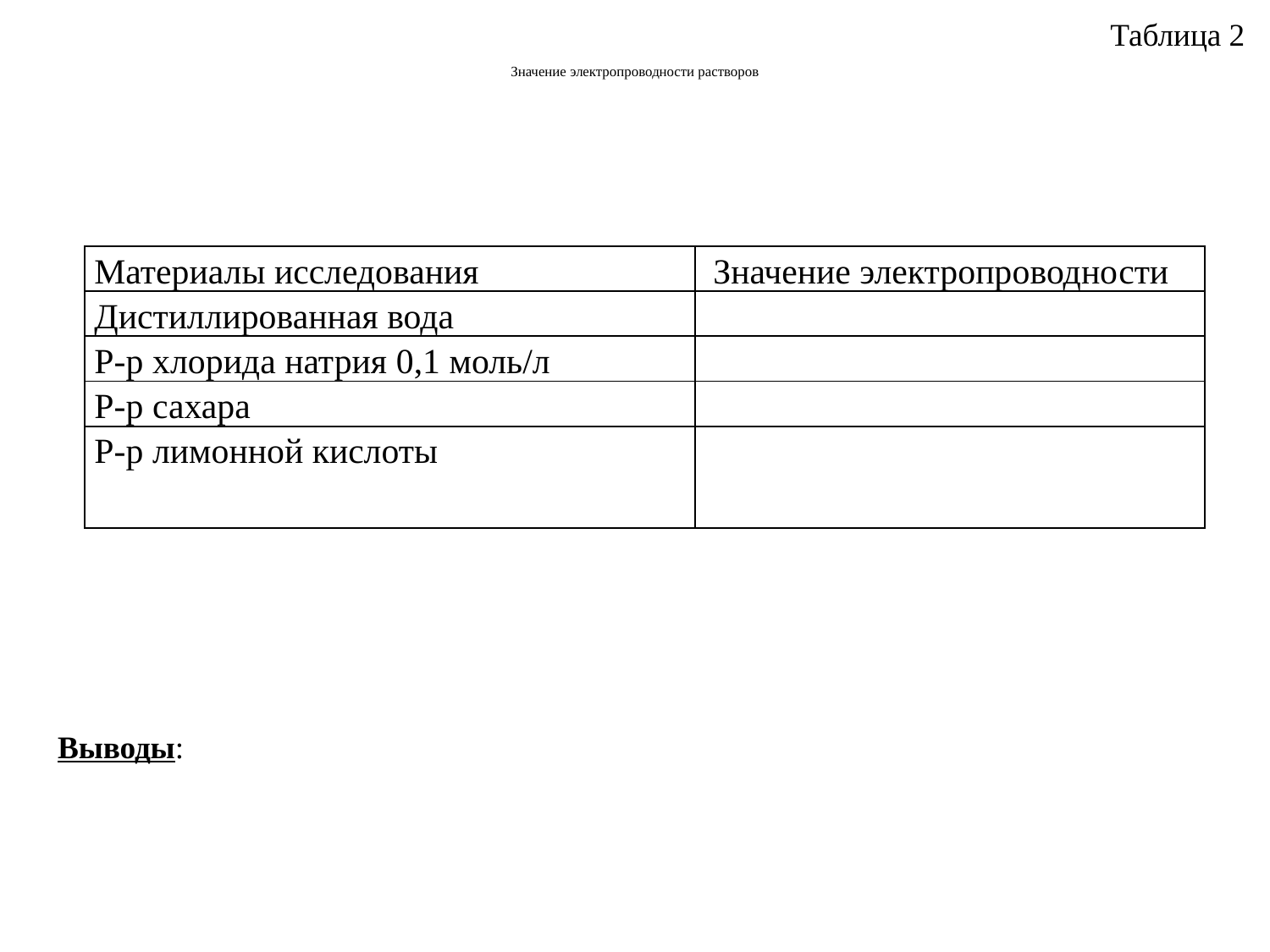

Таблица 2
# Значение электропроводности растворов
| Материалы исследования | Значение электропроводности |
| --- | --- |
| Дистиллированная вода |  |
| Р-р хлорида натрия 0,1 моль/л |  |
| Р-р сахара |  |
| Р-р лимонной кислоты |  |
Выводы: